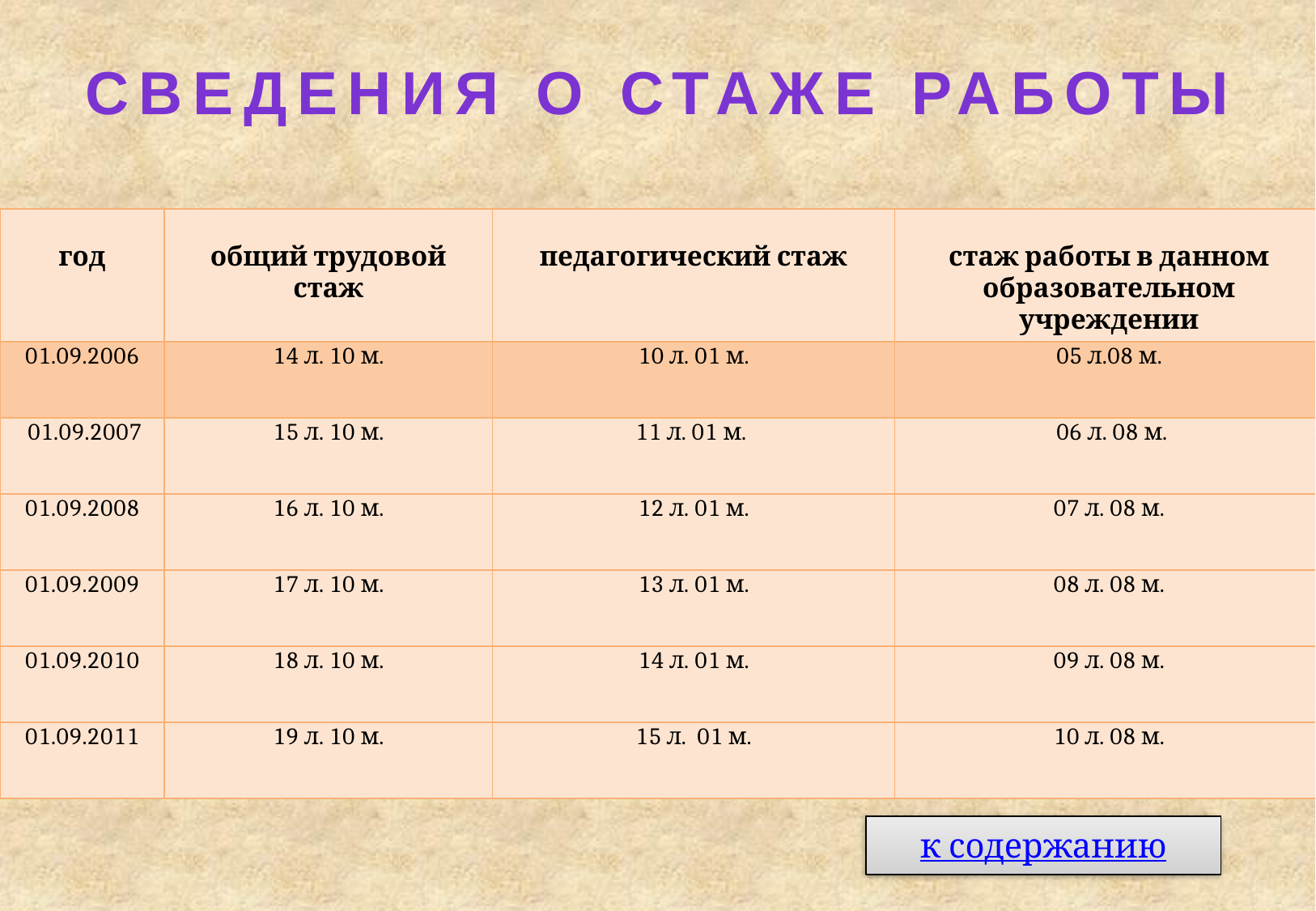

сведения о стаже работы
| год | общий трудовой стаж | педагогический стаж | стаж работы в данном образовательном учреждении |
| --- | --- | --- | --- |
| 01.09.2006 | 14 л. 10 м. | 10 л. 01 м. | 05 л.08 м. |
| 01.09.2007 | 15 л. 10 м. | 11 л. 01 м. | 06 л. 08 м. |
| 01.09.2008 | 16 л. 10 м. | 12 л. 01 м. | 07 л. 08 м. |
| 01.09.2009 | 17 л. 10 м. | 13 л. 01 м. | 08 л. 08 м. |
| 01.09.2010 | 18 л. 10 м. | 14 л. 01 м. | 09 л. 08 м. |
| 01.09.2011 | 19 л. 10 м. | 15 л. 01 м. | 10 л. 08 м. |
к содержанию